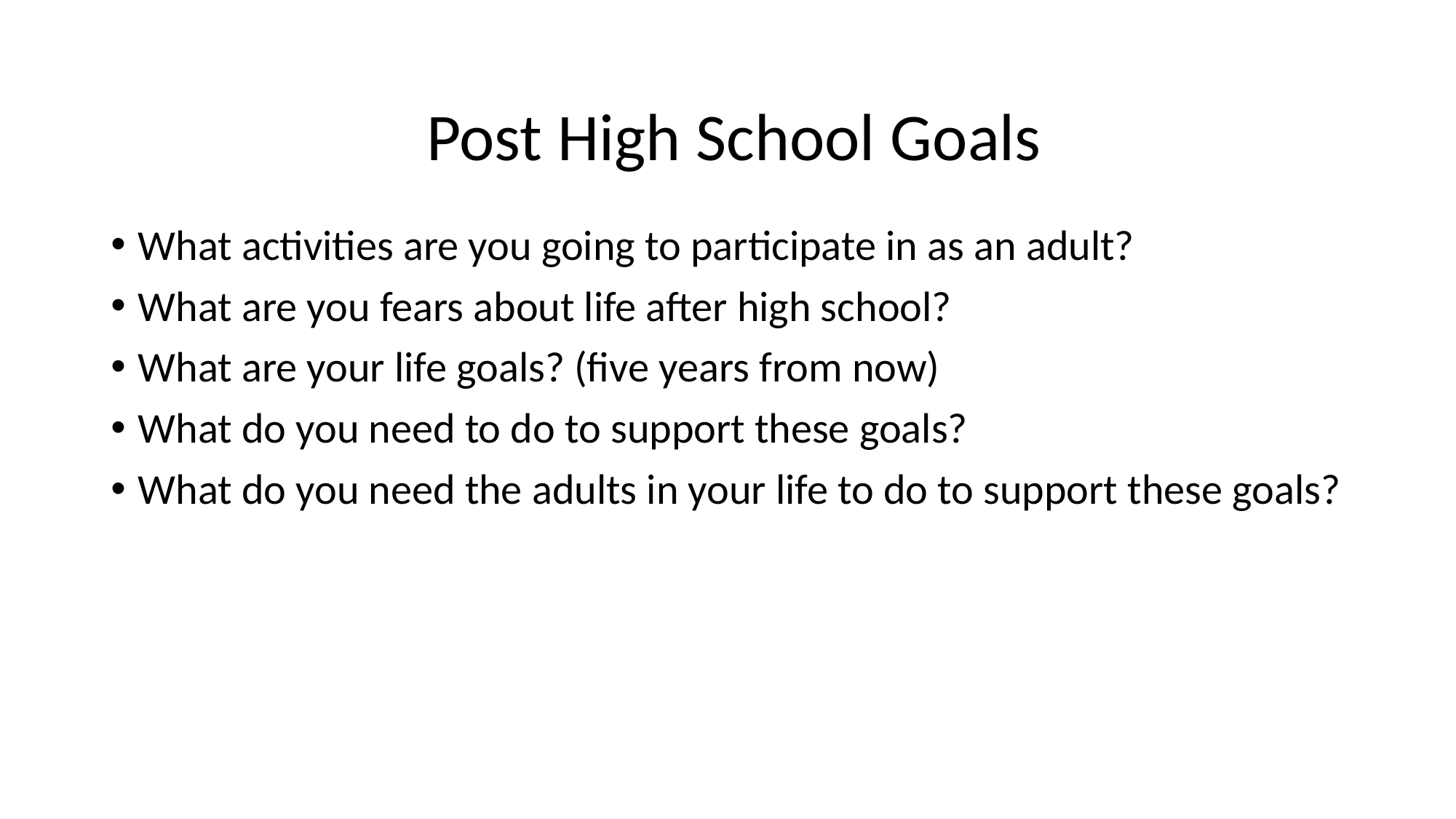

# Post High School Goals
What activities are you going to participate in as an adult?
What are you fears about life after high school?
What are your life goals? (five years from now)
What do you need to do to support these goals?
What do you need the adults in your life to do to support these goals?